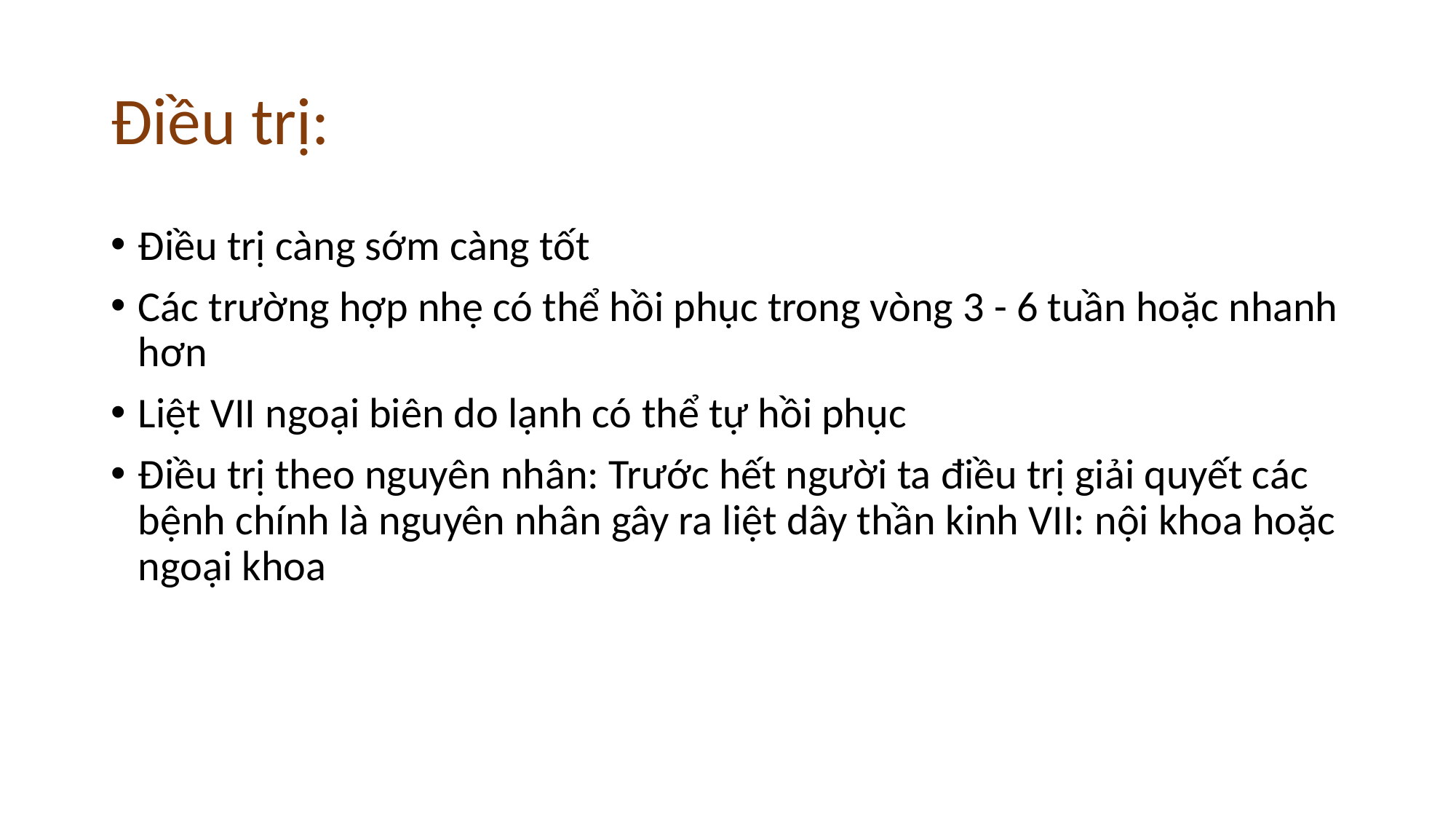

# Điều trị:
Điều trị càng sớm càng tốt
Các trường hợp nhẹ có thể hồi phục trong vòng 3 - 6 tuần hoặc nhanh hơn
Liệt VII ngoại biên do lạnh có thể tự hồi phục
Điều trị theo nguyên nhân: Trước hết người ta điều trị giải quyết các bệnh chính là nguyên nhân gây ra liệt dây thần kinh VII: nội khoa hoặc ngoại khoa